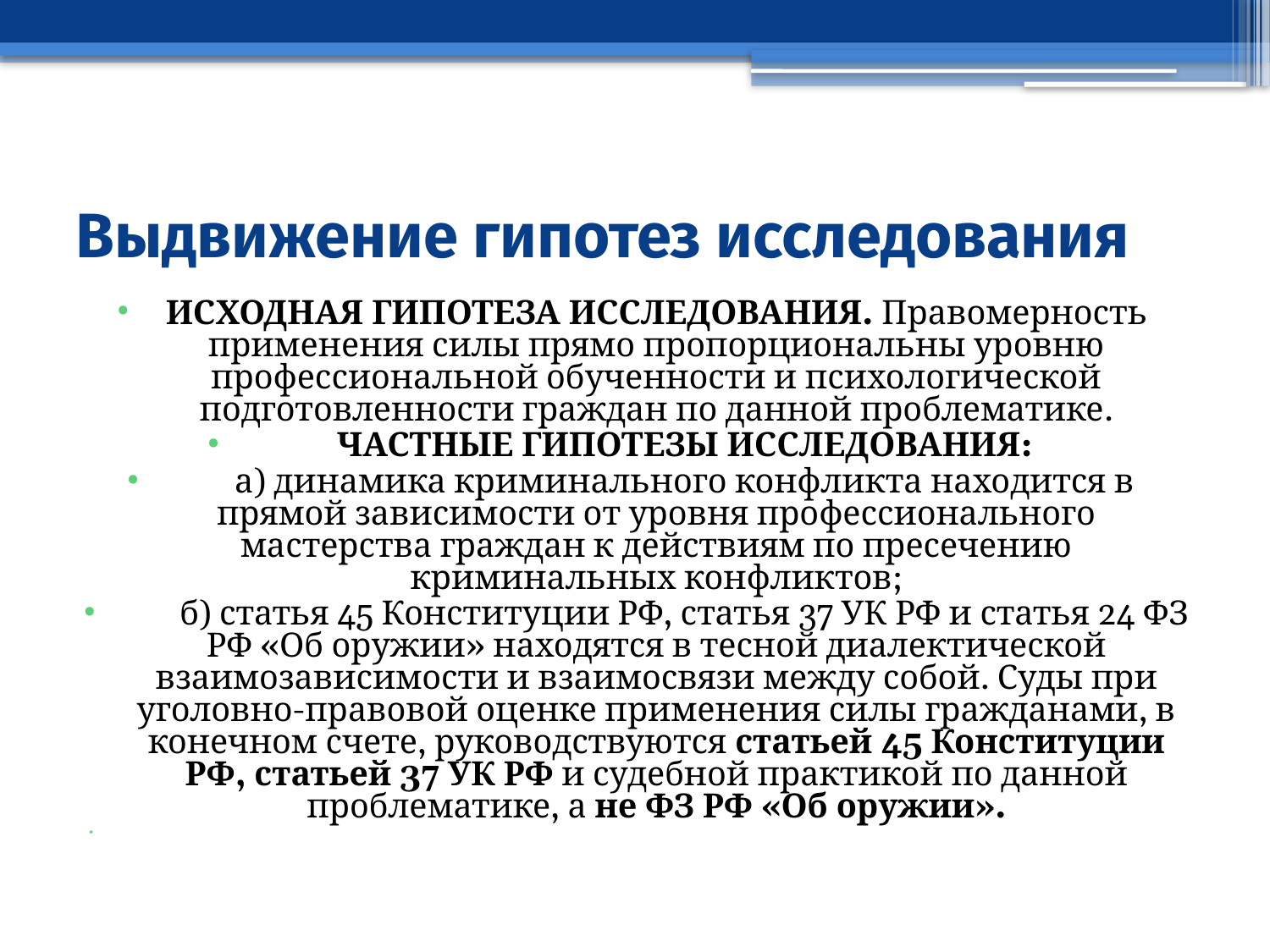

# Выдвижение гипотез исследования

ИСХОДНАЯ ГИПОТЕЗА ИССЛЕДОВАНИЯ. Правомерность применения силы прямо пропорциональны уровню профессиональной обученности и психологической подготовленности граждан по данной проблематике.
       ЧАСТНЫЕ ГИПОТЕЗЫ ИССЛЕДОВАНИЯ:
       а) динамика криминального конфликта находится в прямой зависимости от уровня профессионального мастерства граждан к действиям по пресечению криминальных конфликтов;
       б) статья 45 Конституции РФ, статья 37 УК РФ и статья 24 ФЗ РФ «Об оружии» находятся в тесной диалектической взаимозависимости и взаимосвязи между собой. Суды при уголовно-правовой оценке применения силы гражданами, в конечном счете, руководствуются статьей 45 Конституции РФ, статьей 37 УК РФ и судебной практикой по данной проблематике, а не ФЗ РФ «Об оружии».